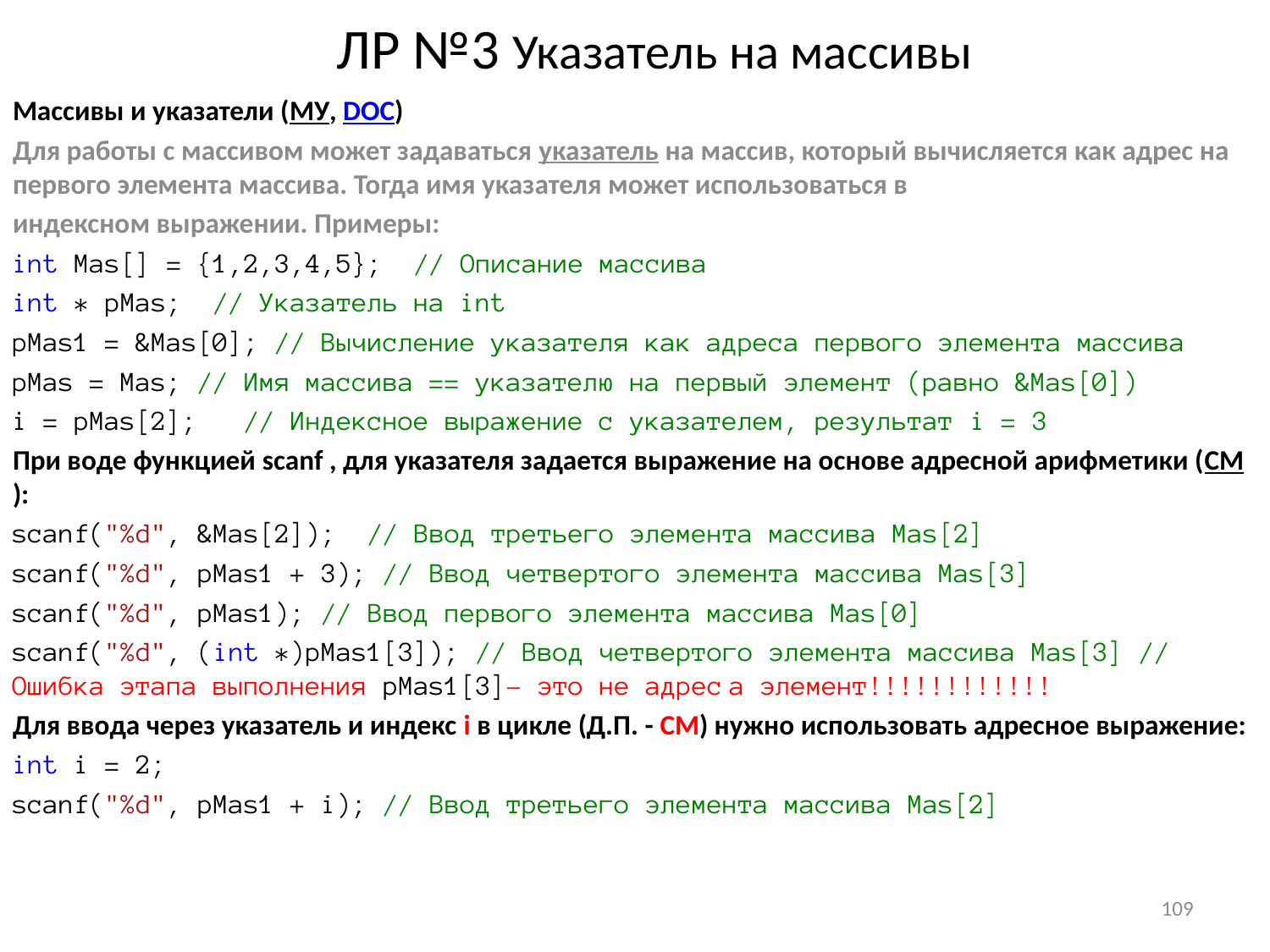

# ЛР №3 Указатель на массивы
Массивы и указатели (МУ, DOC)
Для работы с массивом может задаваться указатель на массив, который вычисляется как адрес на первого элемента массива. Тогда имя указателя может использоваться в
индексном выражении. Примеры:
int Mas[] = {1,2,3,4,5};  // Описание массива
int * pMas;  // Указатель на int
pMas1 = &Mas[0]; // Вычисление указателя как адреса первого элемента массива
pMas = Mas; // Имя массива == указателю на первый элемент (равно &Mas[0])
i = pMas[2];   // Индексное выражение с указателем, результат i = 3
При воде функцией scanf , для указателя задается выражение на основе адресной арифметики (СМ):
scanf("%d", &Mas[2]);  // Ввод третьего элемента массива Mas[2]
scanf("%d", pMas1 + 3); // Ввод четвертого элемента массива Mas[3]
scanf("%d", pMas1); // Ввод первого элемента массива Mas[0]
scanf("%d", (int *)pMas1[3]); // Ввод четвертого элемента массива Mas[3] // Ошибка этапа выполнения pMas1[3]– это не адрес а элемент!!!!!!!!!!!!
Для ввода через указатель и индекс i в цикле (Д.П. - СМ) нужно использовать адресное выражение:
int i = 2;
scanf("%d", pMas1 + i); // Ввод третьего элемента массива Mas[2]

109